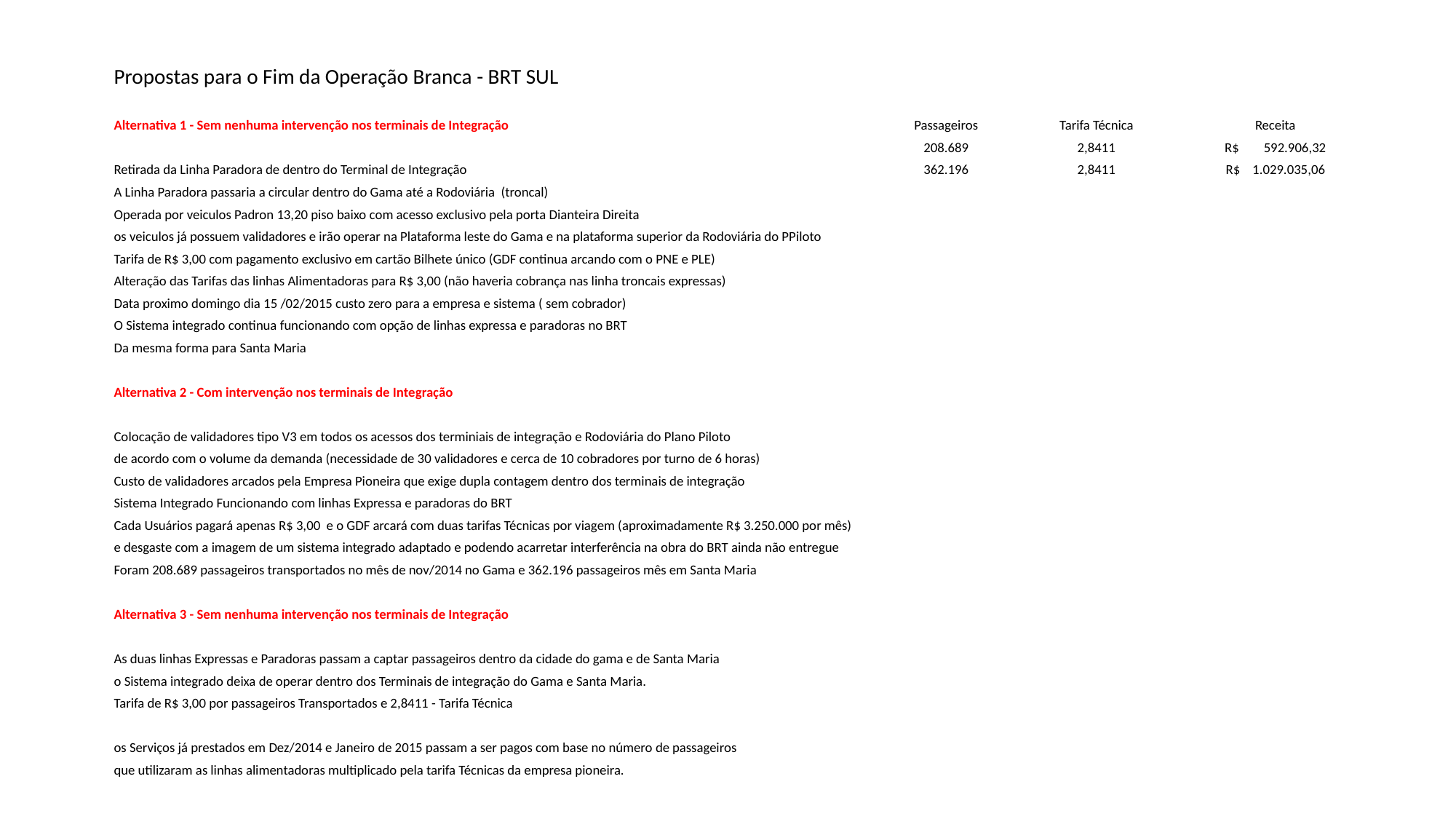

| Propostas para o Fim da Operação Branca - BRT SUL |  |  |  |  |  |  |  |  |  |
| --- | --- | --- | --- | --- | --- | --- | --- | --- | --- |
|  |  |  |  |  |  |  |  |  |  |
| Alternativa 1 - Sem nenhuma intervenção nos terminais de Integração |  |  |  |  |  |  | Passageiros | Tarifa Técnica | Receita |
|  |  |  |  |  |  |  | 208.689 | 2,8411 | R$ 592.906,32 |
| Retirada da Linha Paradora de dentro do Terminal de Integração |  |  |  |  |  |  | 362.196 | 2,8411 | R$ 1.029.035,06 |
| A Linha Paradora passaria a circular dentro do Gama até a Rodoviária (troncal) |  |  |  |  |  |  |  |  |  |
| Operada por veiculos Padron 13,20 piso baixo com acesso exclusivo pela porta Dianteira Direita |  |  |  |  |  |  |  |  |  |
| os veiculos já possuem validadores e irão operar na Plataforma leste do Gama e na plataforma superior da Rodoviária do PPiloto |  |  |  |  |  |  |  |  |  |
| Tarifa de R$ 3,00 com pagamento exclusivo em cartão Bilhete único (GDF continua arcando com o PNE e PLE) |  |  |  |  |  |  |  |  |  |
| Alteração das Tarifas das linhas Alimentadoras para R$ 3,00 (não haveria cobrança nas linha troncais expressas) |  |  |  |  |  |  |  |  |  |
| Data proximo domingo dia 15 /02/2015 custo zero para a empresa e sistema ( sem cobrador) |  |  |  |  |  |  |  |  |  |
| O Sistema integrado continua funcionando com opção de linhas expressa e paradoras no BRT |  |  |  |  |  |  |  |  |  |
| Da mesma forma para Santa Maria |  |  |  |  |  |  |  |  |  |
|  |  |  |  |  |  |  |  |  |  |
| Alternativa 2 - Com intervenção nos terminais de Integração |  |  |  |  |  |  |  |  |  |
|  |  |  |  |  |  |  |  |  |  |
| Colocação de validadores tipo V3 em todos os acessos dos terminiais de integração e Rodoviária do Plano Piloto |  |  |  |  |  |  |  |  |  |
| de acordo com o volume da demanda (necessidade de 30 validadores e cerca de 10 cobradores por turno de 6 horas) |  |  |  |  |  |  |  |  |  |
| Custo de validadores arcados pela Empresa Pioneira que exige dupla contagem dentro dos terminais de integração |  |  |  |  |  |  |  |  |  |
| Sistema Integrado Funcionando com linhas Expressa e paradoras do BRT |  |  |  |  |  |  |  |  |  |
| Cada Usuários pagará apenas R$ 3,00 e o GDF arcará com duas tarifas Técnicas por viagem (aproximadamente R$ 3.250.000 por mês) |  |  |  |  |  |  |  |  |  |
| e desgaste com a imagem de um sistema integrado adaptado e podendo acarretar interferência na obra do BRT ainda não entregue |  |  |  |  |  |  |  |  |  |
| Foram 208.689 passageiros transportados no mês de nov/2014 no Gama e 362.196 passageiros mês em Santa Maria |  |  |  |  |  |  |  |  |  |
|  |  |  |  |  |  |  |  |  |  |
| Alternativa 3 - Sem nenhuma intervenção nos terminais de Integração |  |  |  |  |  |  |  |  |  |
|  |  |  |  |  |  |  |  |  |  |
| As duas linhas Expressas e Paradoras passam a captar passageiros dentro da cidade do gama e de Santa Maria |  |  |  |  |  |  |  |  |  |
| o Sistema integrado deixa de operar dentro dos Terminais de integração do Gama e Santa Maria. |  |  |  |  |  |  |  |  |  |
| Tarifa de R$ 3,00 por passageiros Transportados e 2,8411 - Tarifa Técnica |  |  |  |  |  |  |  |  |  |
|  |  |  |  |  |  |  |  |  |  |
| os Serviços já prestados em Dez/2014 e Janeiro de 2015 passam a ser pagos com base no número de passageiros |  |  |  |  |  |  |  |  |  |
| que utilizaram as linhas alimentadoras multiplicado pela tarifa Técnicas da empresa pioneira. |  |  |  |  |  |  |  |  |  |